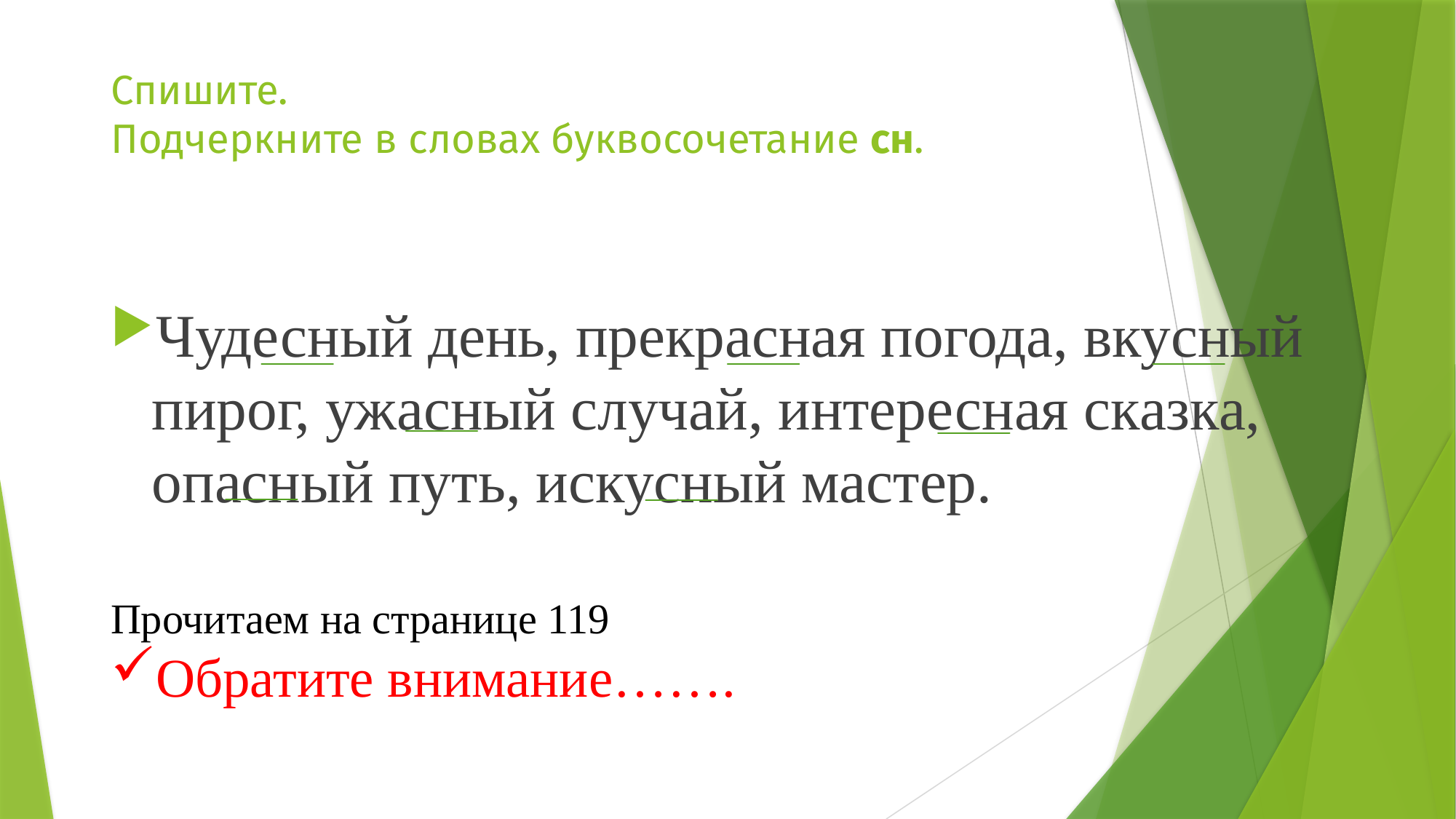

# Спишите. Подчеркните в словах буквосочетание сн.
Чудесный день, прекрасная погода, вкусный пирог, ужасный случай, интересная сказка, опасный путь, искусный мастер.
Прочитаем на странице 119
Обратите внимание…….